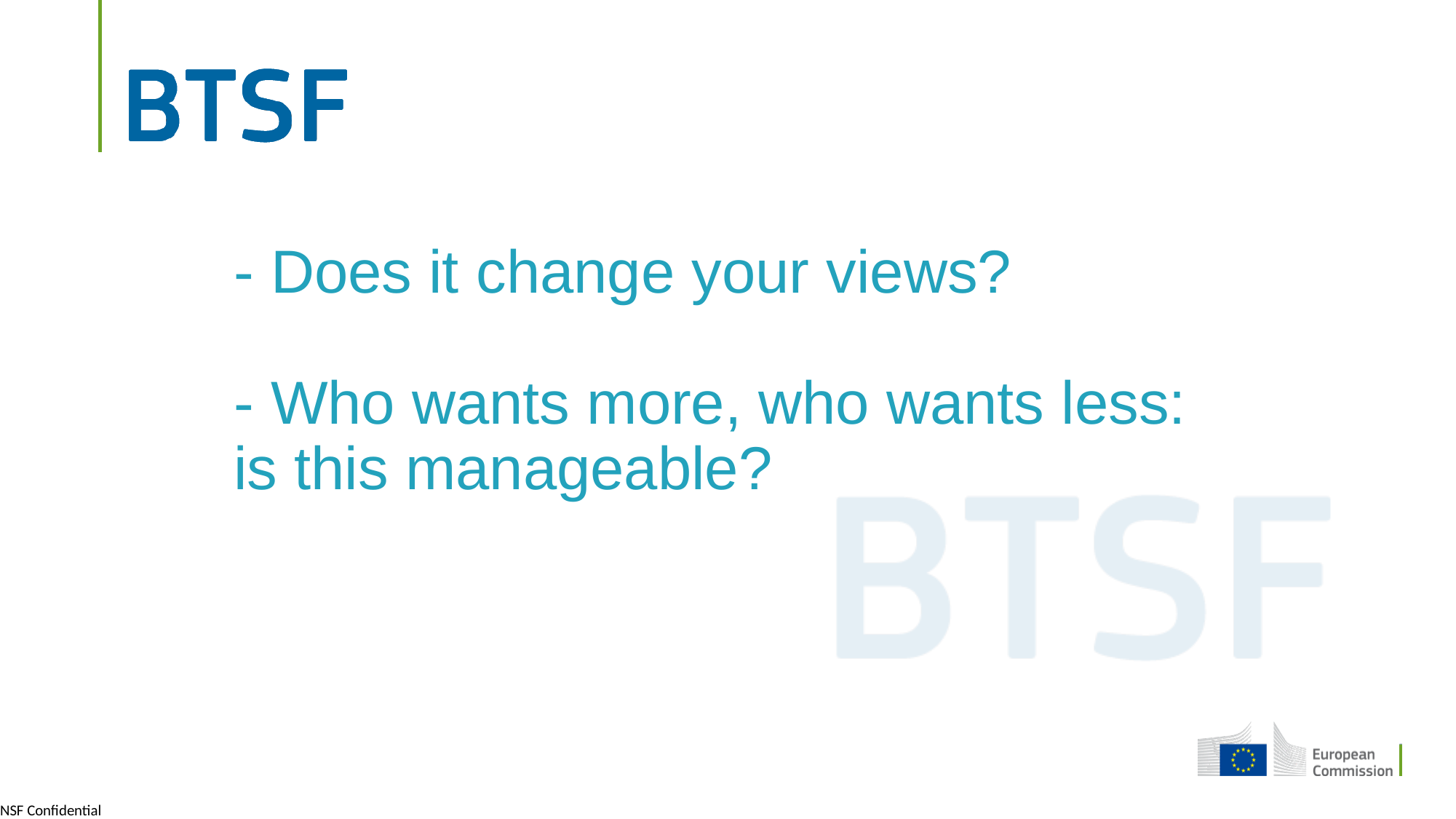

# - Does it change your views? - Who wants more, who wants less: is this manageable?